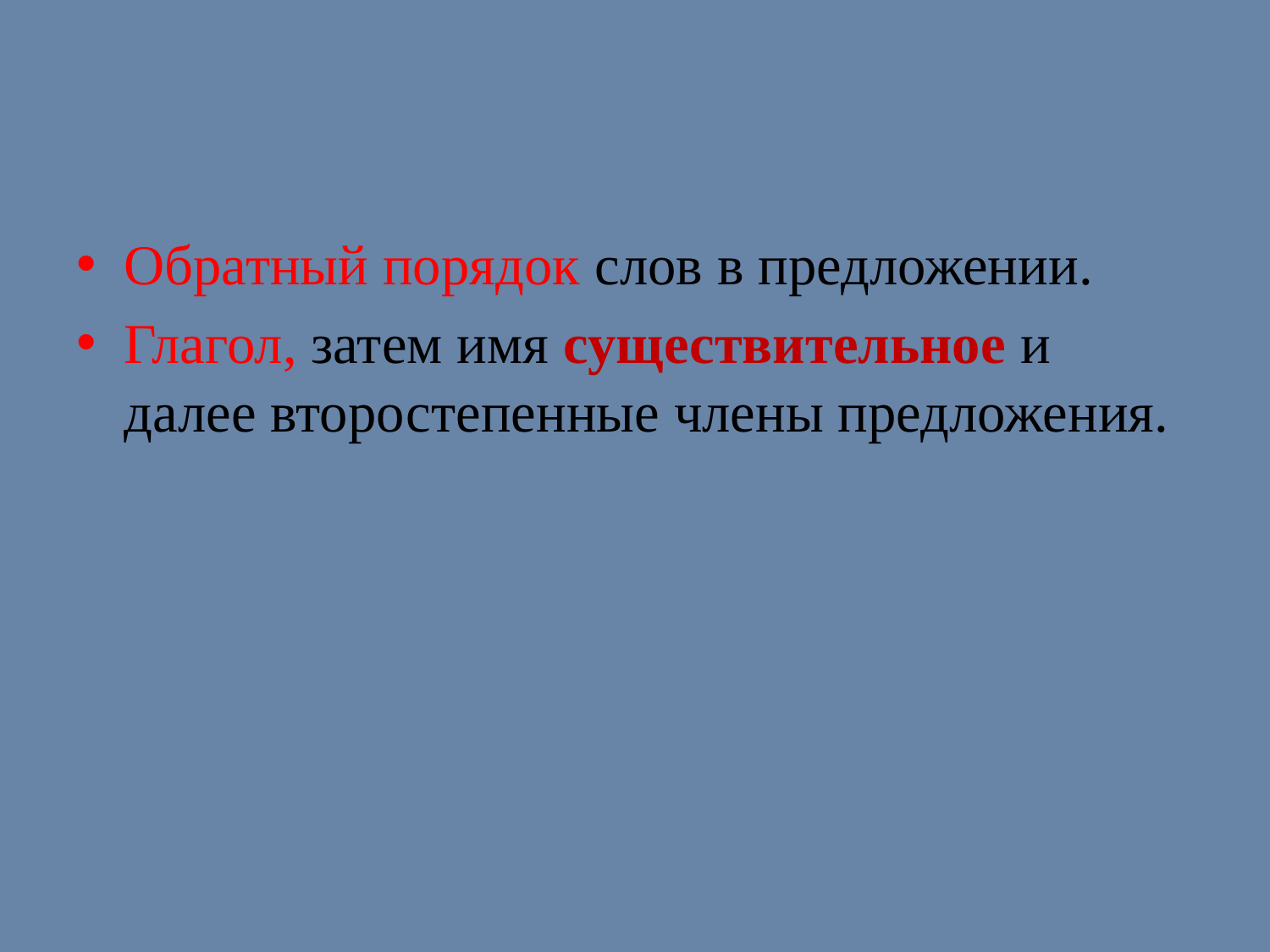

#
Обратный порядок слов в предложении.
Глагол, затем имя существительное и далее второстепенные члены предложения.